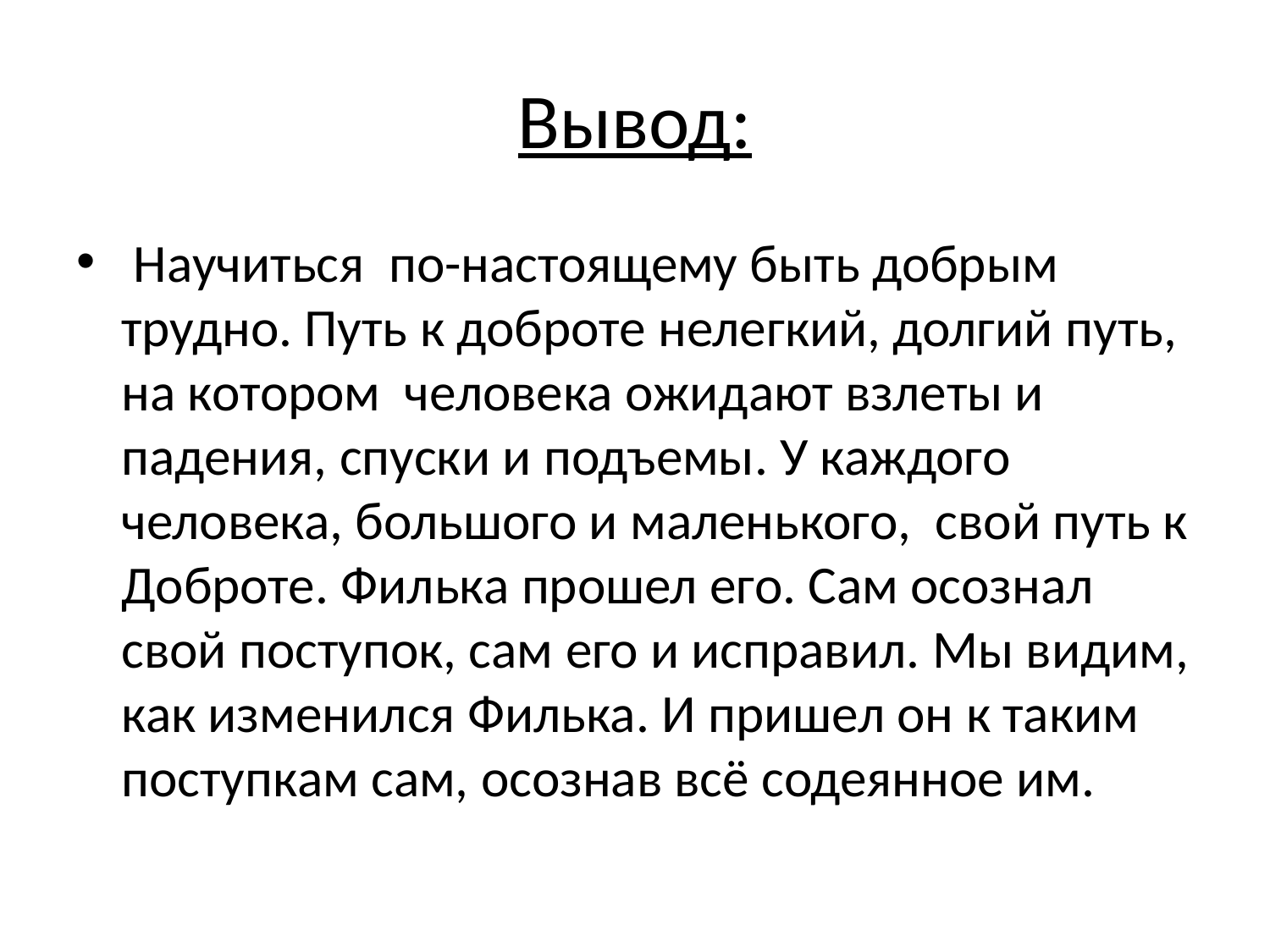

# Вывод:
 Научиться  по-настоящему быть добрым трудно. Путь к доброте нелегкий, долгий путь, на котором  человека ожидают взлеты и падения, спуски и подъемы. У каждого человека, большого и маленького,  свой путь к Доброте. Филька прошел его. Сам осознал свой поступок, сам его и исправил. Мы видим, как изменился Филька. И пришел он к таким поступкам сам, осознав всё содеянное им.